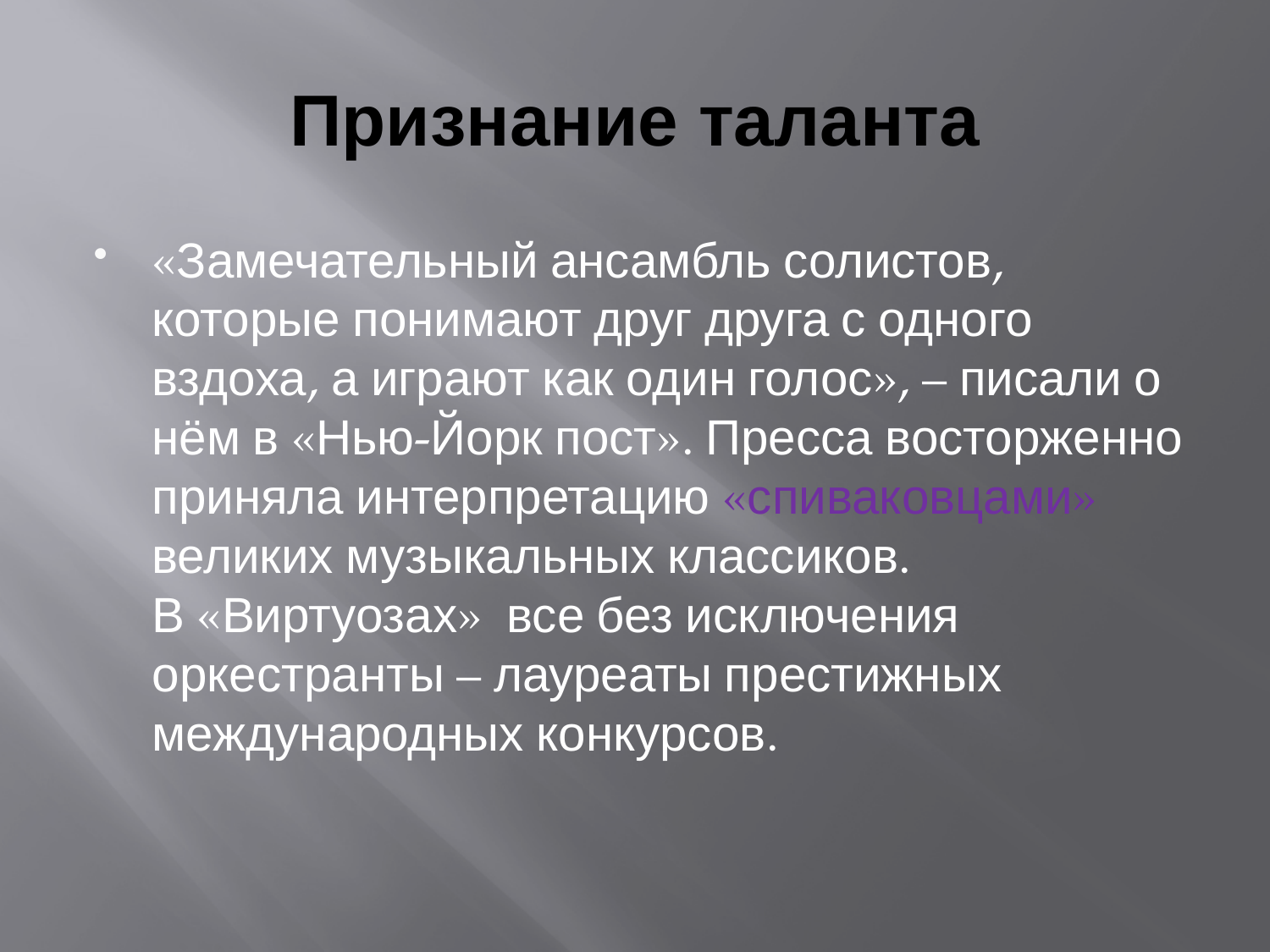

# Признание таланта
«Замечательный ансамбль солистов, которые понимают друг друга с одного вздоха, а играют как один голос», – писали о нём в «Нью-Йорк пост». Пресса восторженно приняла интерпретацию «спиваковцами» великих музыкальных классиков.
В «Виртуозах»  все без исключения оркестранты – лауреаты престижных международных конкурсов.